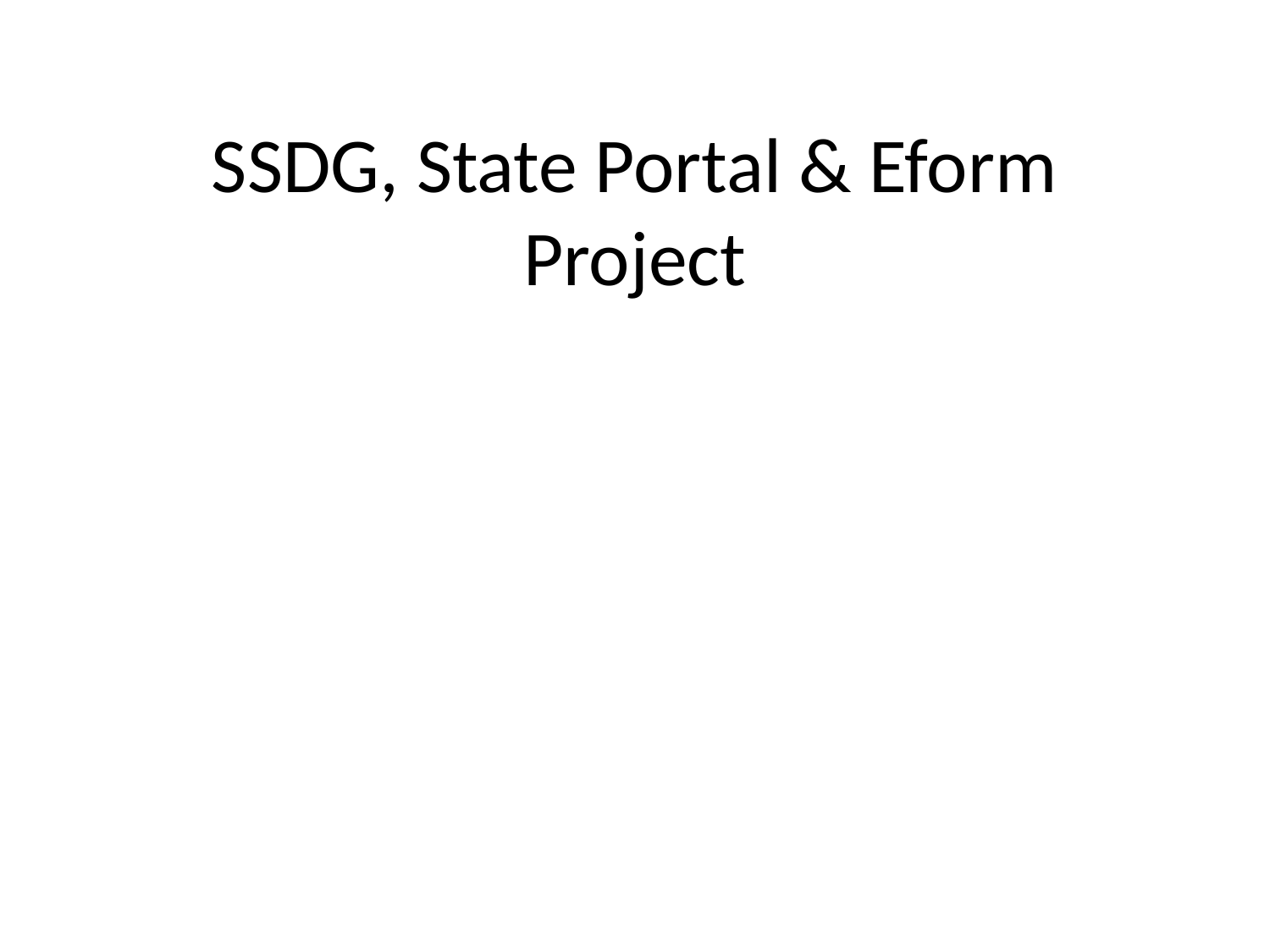

# SSDG, State Portal & Eform Project